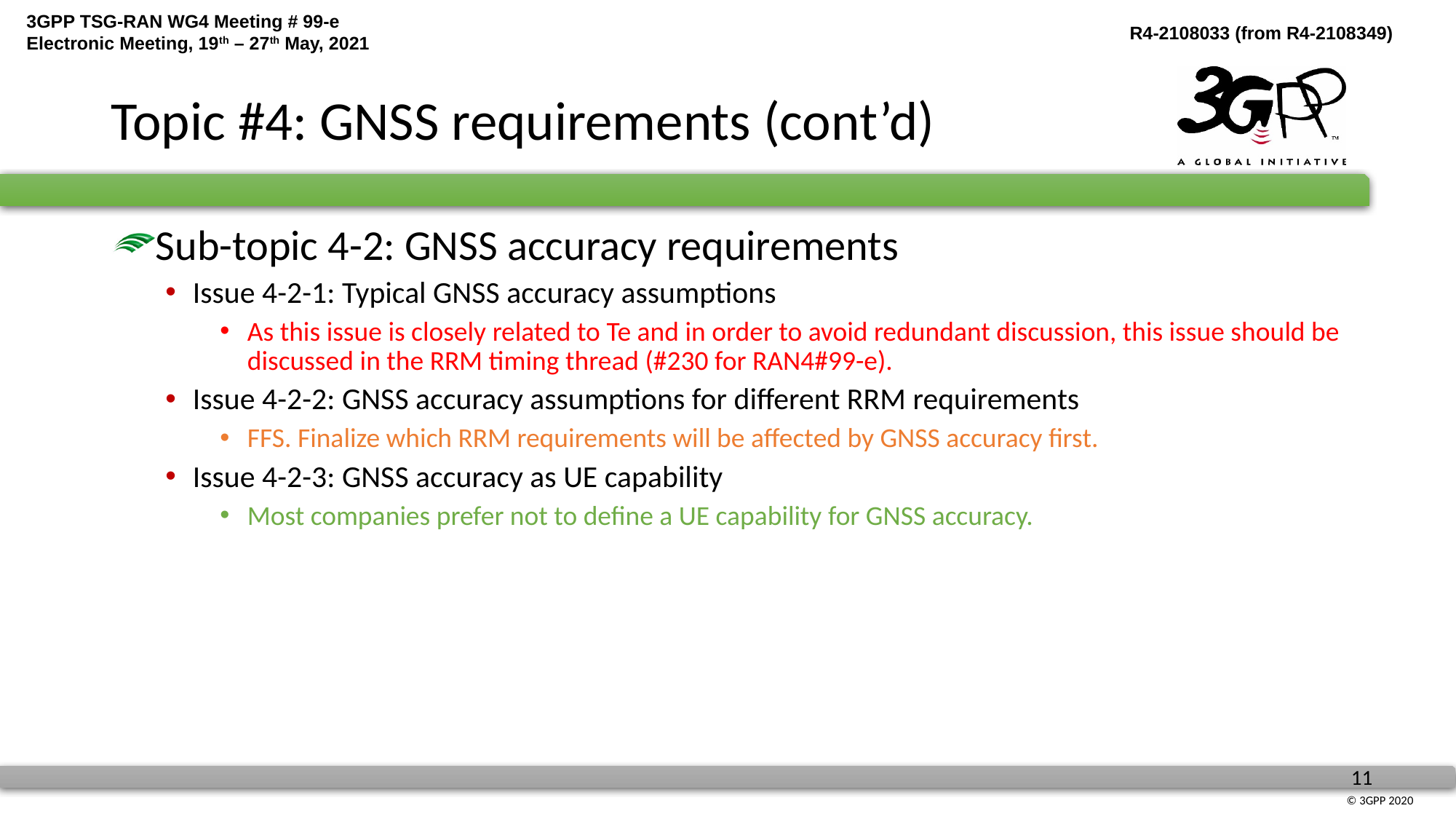

# Topic #4: GNSS requirements (cont’d)
Sub-topic 4-2: GNSS accuracy requirements
Issue 4-2-1: Typical GNSS accuracy assumptions
As this issue is closely related to Te and in order to avoid redundant discussion, this issue should be discussed in the RRM timing thread (#230 for RAN4#99-e).
Issue 4-2-2: GNSS accuracy assumptions for different RRM requirements
FFS. Finalize which RRM requirements will be affected by GNSS accuracy first.
Issue 4-2-3: GNSS accuracy as UE capability
Most companies prefer not to define a UE capability for GNSS accuracy.